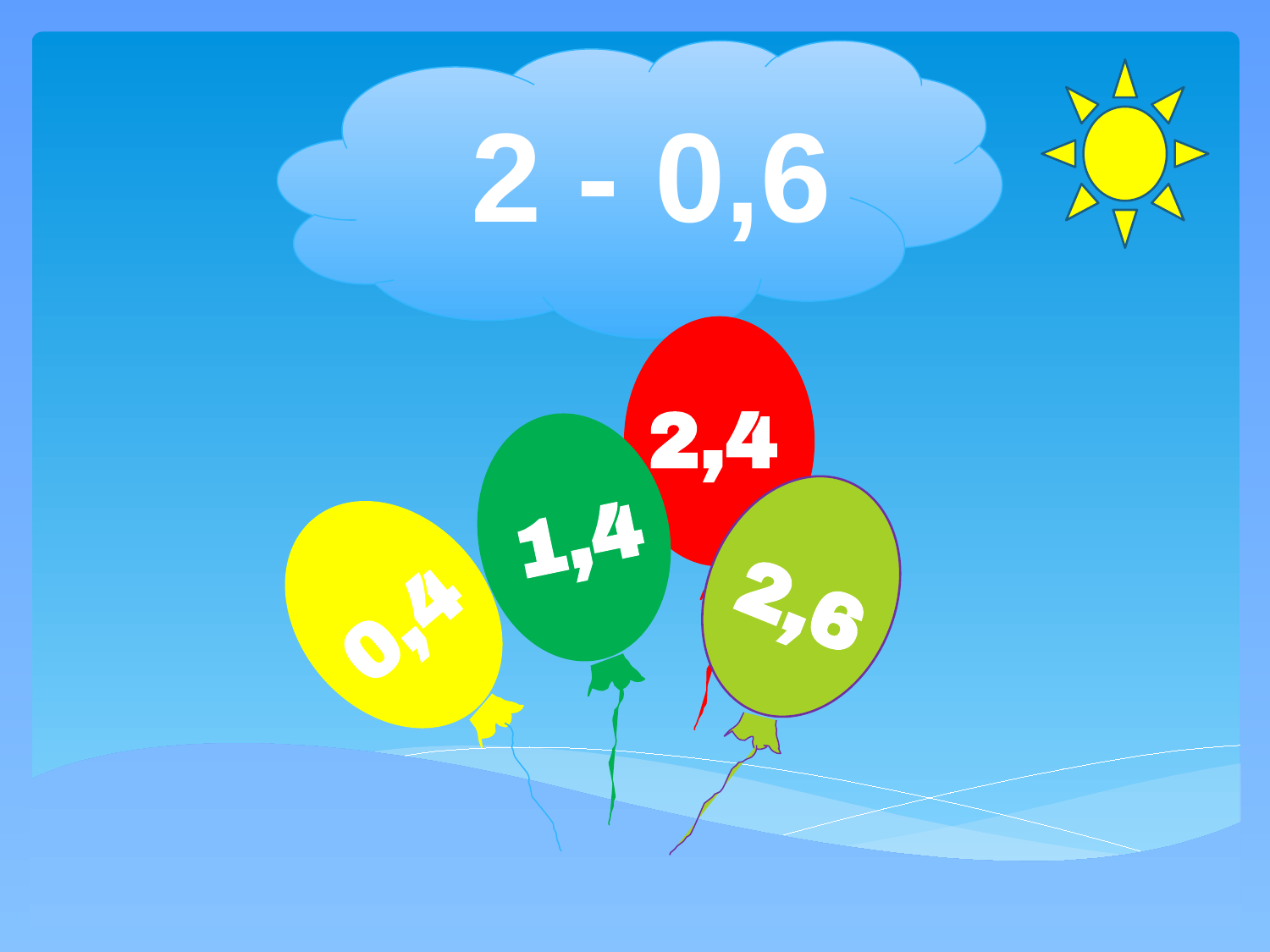

2 - 0,6

#

2,4

1,4

2,6

0,4